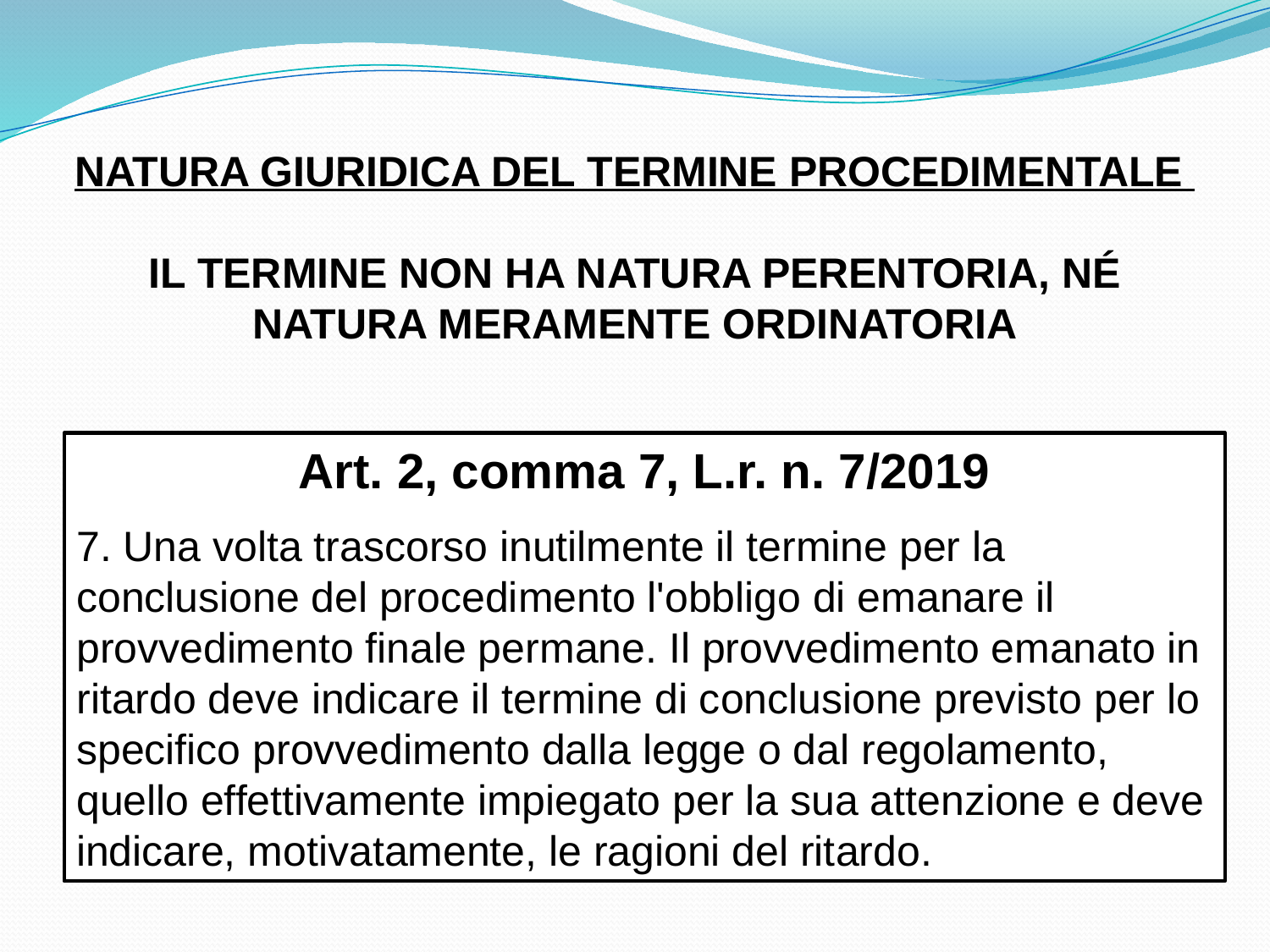

NATURA GIURIDICA DEL TERMINE PROCEDIMENTALE

IL TERMINE NON HA NATURA PERENTORIA, NÉ NATURA MERAMENTE ORDINATORIA
Art. 2, comma 7, L.r. n. 7/2019

7. Una volta trascorso inutilmente il termine per la conclusione del procedimento l'obbligo di emanare il provvedimento finale permane. Il provvedimento emanato in ritardo deve indicare il termine di conclusione previsto per lo specifico provvedimento dalla legge o dal regolamento, quello effettivamente impiegato per la sua attenzione e deve indicare, motivatamente, le ragioni del ritardo.